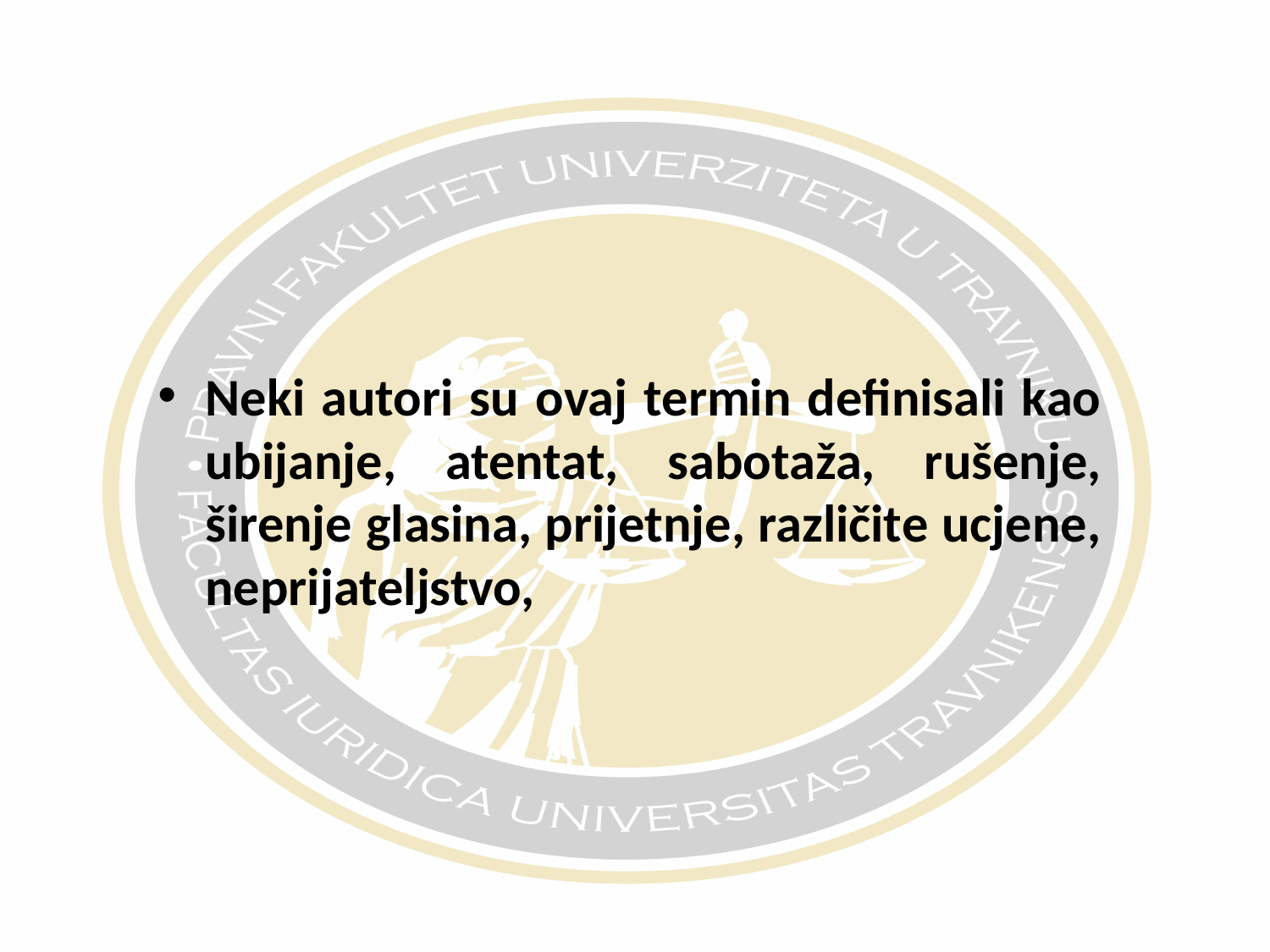

#
Neki autori su ovaj termin definisali kao ubijanje, atentat, sabotaža, rušenje, širenje glasina, prijetnje, različite ucjene, neprijateljstvo,